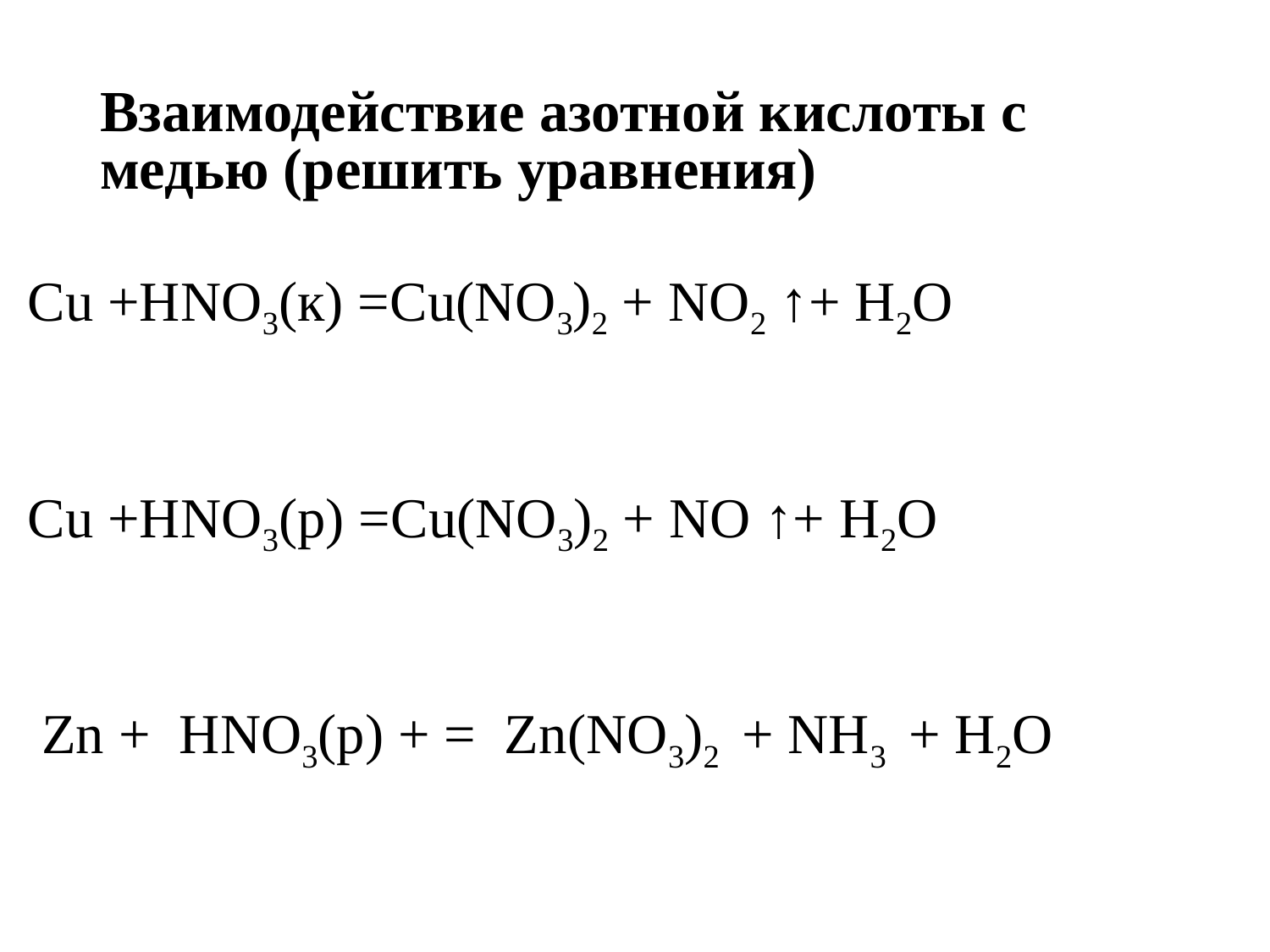

# Взаимодействие азотной кислоты с медью (решить уравнения)
Сu +HNO3(к) =Cu(NO3)2 + NO2 ↑+ H2O

Сu +HNO3(р) =Cu(NO3)2 + NO ↑+ H2O

 Zn +  НNO3(р) + =  Zn(NO3)2  + NH3  + H2O